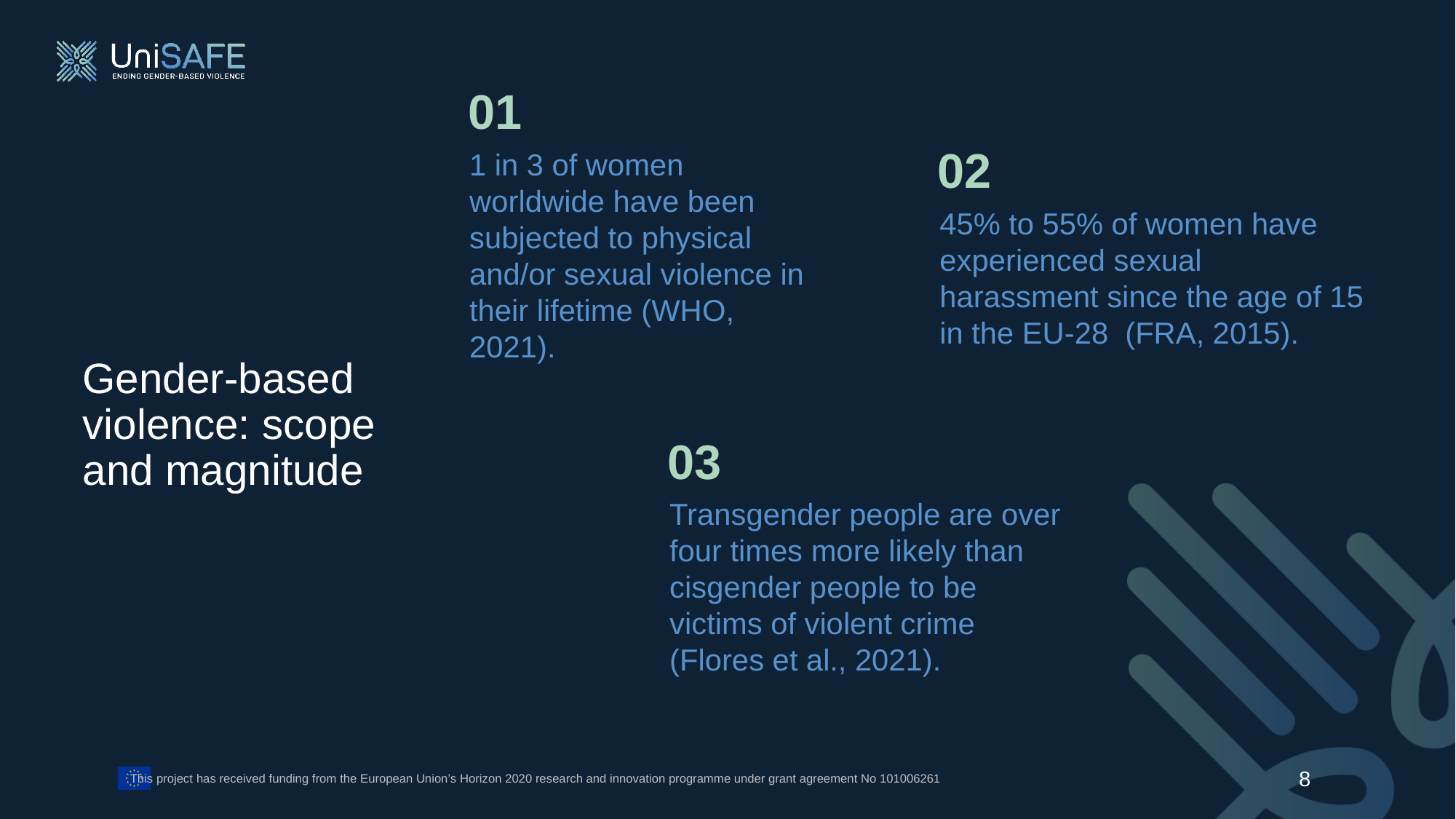

01
1 in 3 of women worldwide have been subjected to physical and/or sexual violence in their lifetime (WHO, 2021).

02
45% to 55% of women have experienced sexual harassment since the age of 15 in the EU-28  (FRA, 2015).

# Gender-based violence: scope and magnitude
03
Transgender people are over four times more likely than cisgender people to be victims of violent crime (Flores et al., 2021).

8